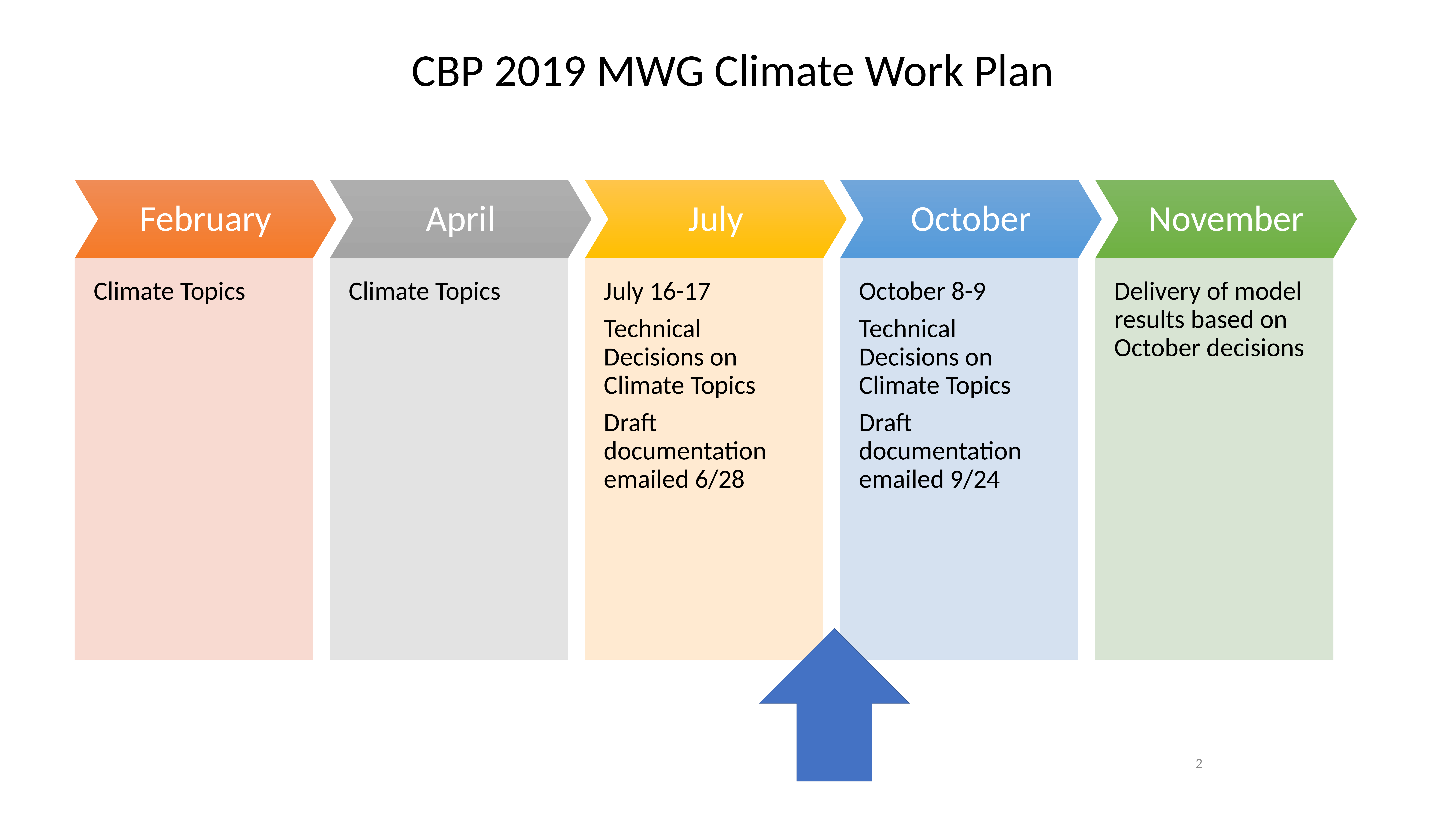

February
Climate Topics
April
Climate Topics
July
July 16-17
Technical Decisions on Climate Topics
Draft documentation emailed 6/28
October
October 8-9
Technical Decisions on Climate Topics
Draft documentation emailed 9/24
November
Delivery of model results based on October decisions
# CBP 2019 MWG Climate Work Plan

2